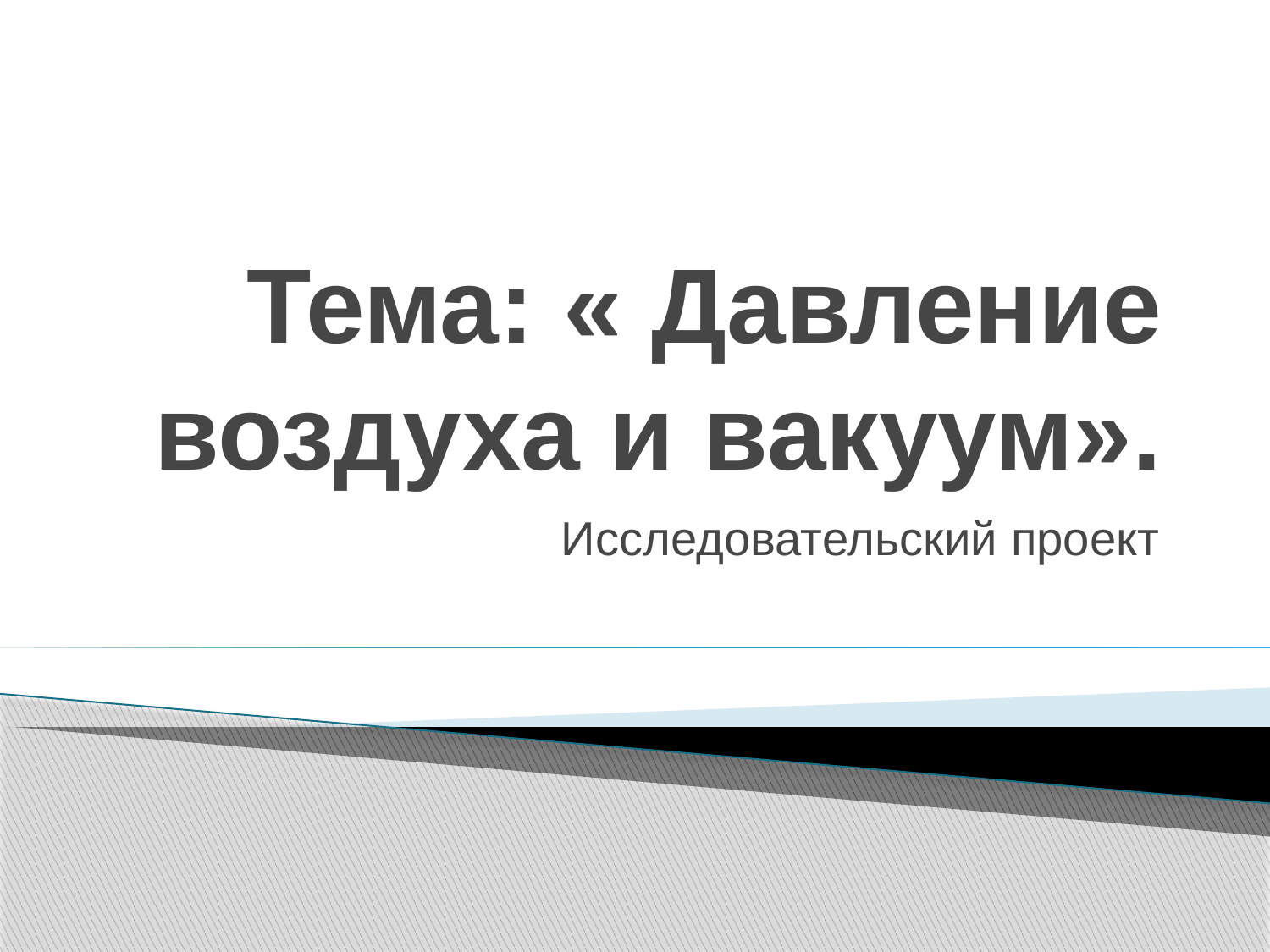

# Тема: « Давление воздуха и вакуум».
Исследовательский проект